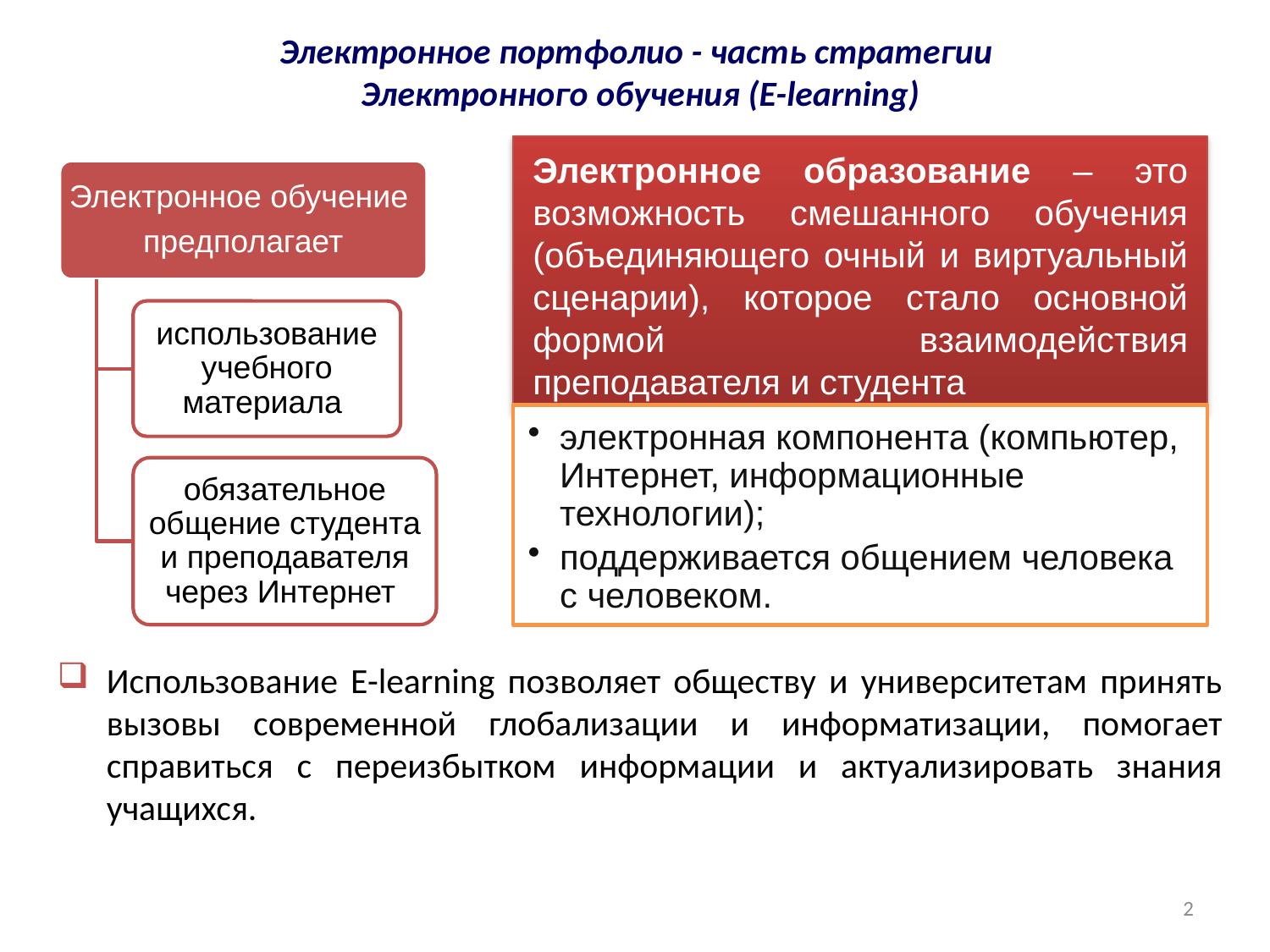

Электронное портфолио - часть стратегии
Электронного обучения (E-learning)

Использование E-learning позволяет обществу и университетам принять вызовы современной глобализации и информатизации, помогает справиться с переизбытком информации и актуализировать знания учащихся.
Электронное обучение
предполагает
использование учебного материала
обязательное общение студента и преподавателя через Интернет
Электронное образование – это возможность смешанного обучения (объединяющего очный и виртуальный сценарии), которое стало основной формой взаимодействия преподавателя и студента
электронная компонента (компьютер, Интернет, информационные технологии);
поддерживается общением человека с человеком.
2